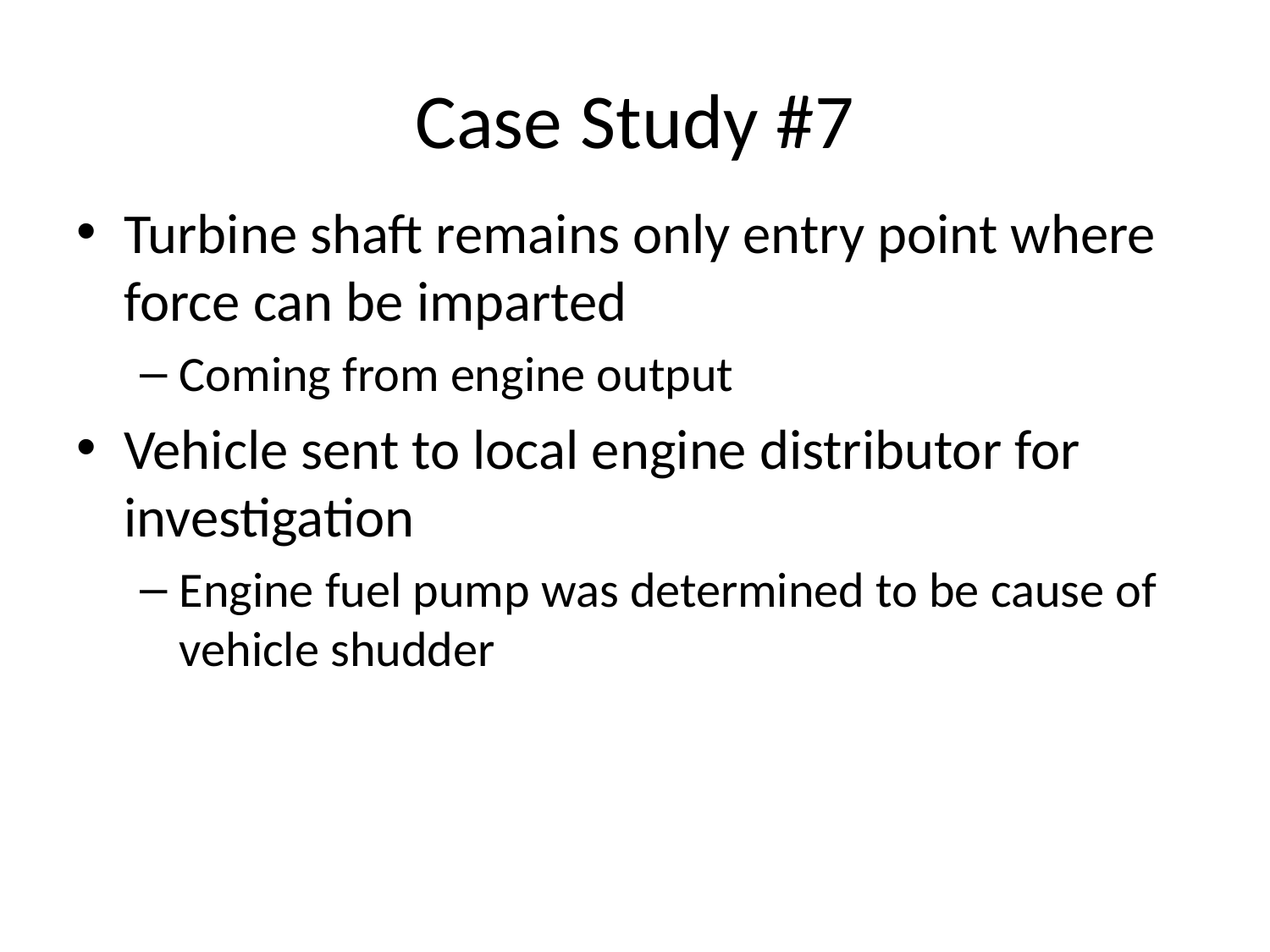

# Case Study #7
Turbine shaft remains only entry point where force can be imparted
Coming from engine output
Vehicle sent to local engine distributor for investigation
Engine fuel pump was determined to be cause of vehicle shudder